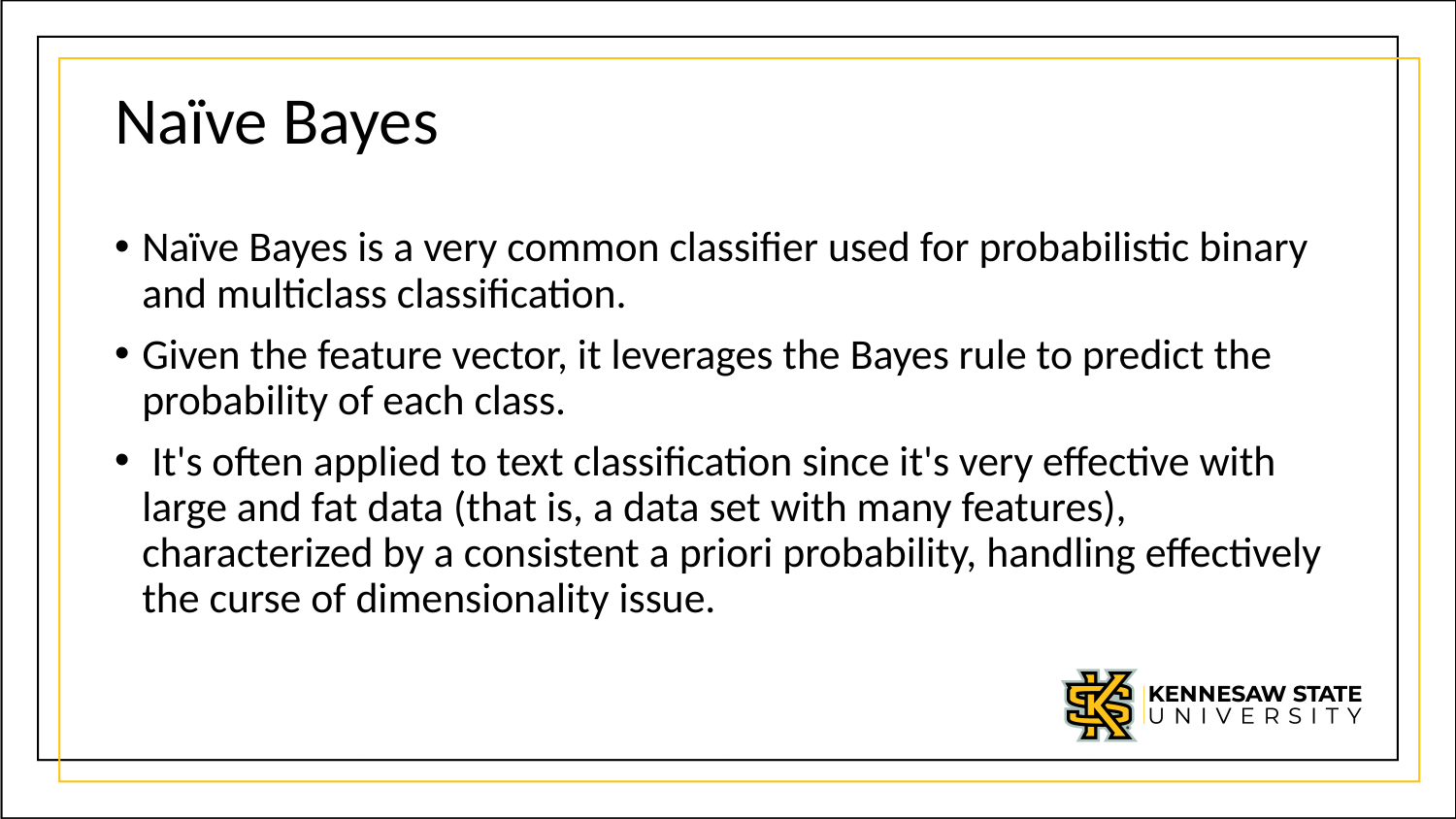

# Naïve Bayes
Naïve Bayes is a very common classifier used for probabilistic binary and multiclass classification.
Given the feature vector, it leverages the Bayes rule to predict the probability of each class.
 It's often applied to text classification since it's very effective with large and fat data (that is, a data set with many features), characterized by a consistent a priori probability, handling effectively the curse of dimensionality issue.